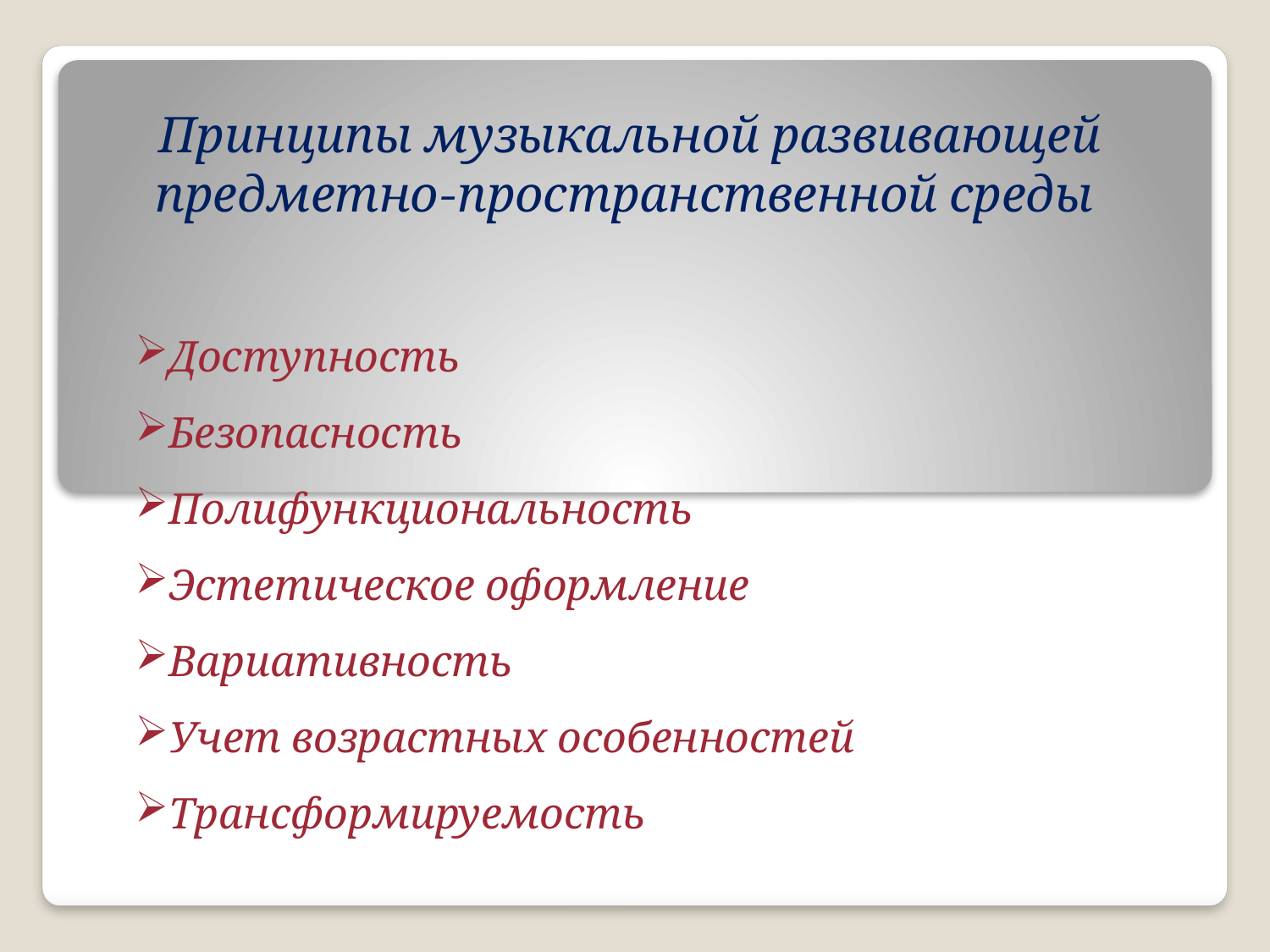

Принципы музыкальной развивающей предметно-пространственной среды

Доступность
Безопасность
Полифункциональность
Эстетическое оформление
Вариативность
Учет возрастных особенностей
Трансформируемость